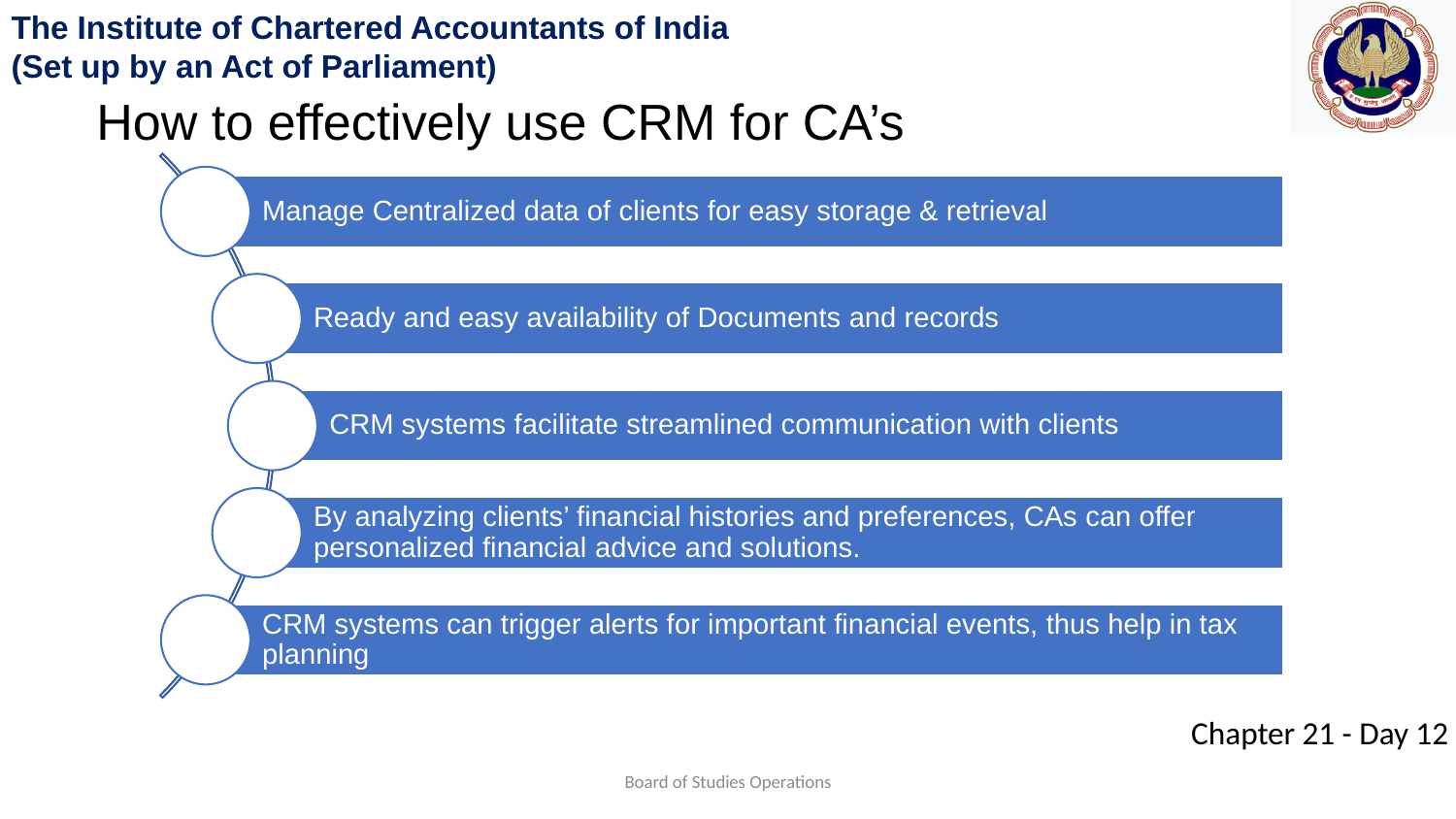

How to effectively use CRM for CA’s
Manage Centralized data of clients for easy storage & retrieval
Ready and easy availability of Documents and records
CRM systems facilitate streamlined communication with clients
By analyzing clients’ financial histories and preferences, CAs can offer personalized financial advice and solutions.
CRM systems can trigger alerts for important financial events, thus help in tax planning

Board of Studies Operations